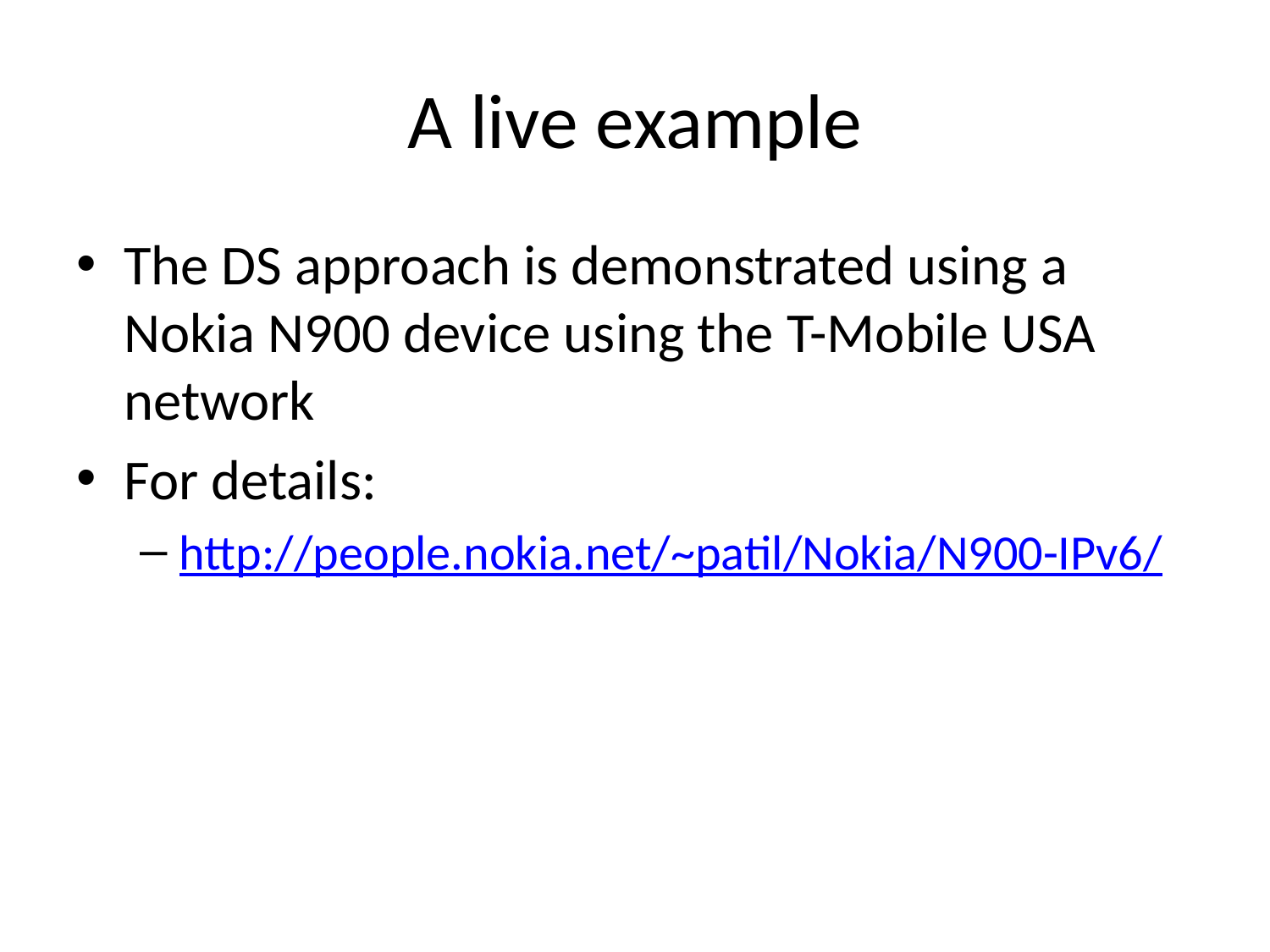

# A live example
The DS approach is demonstrated using a Nokia N900 device using the T-Mobile USA network
For details:
http://people.nokia.net/~patil/Nokia/N900-IPv6/